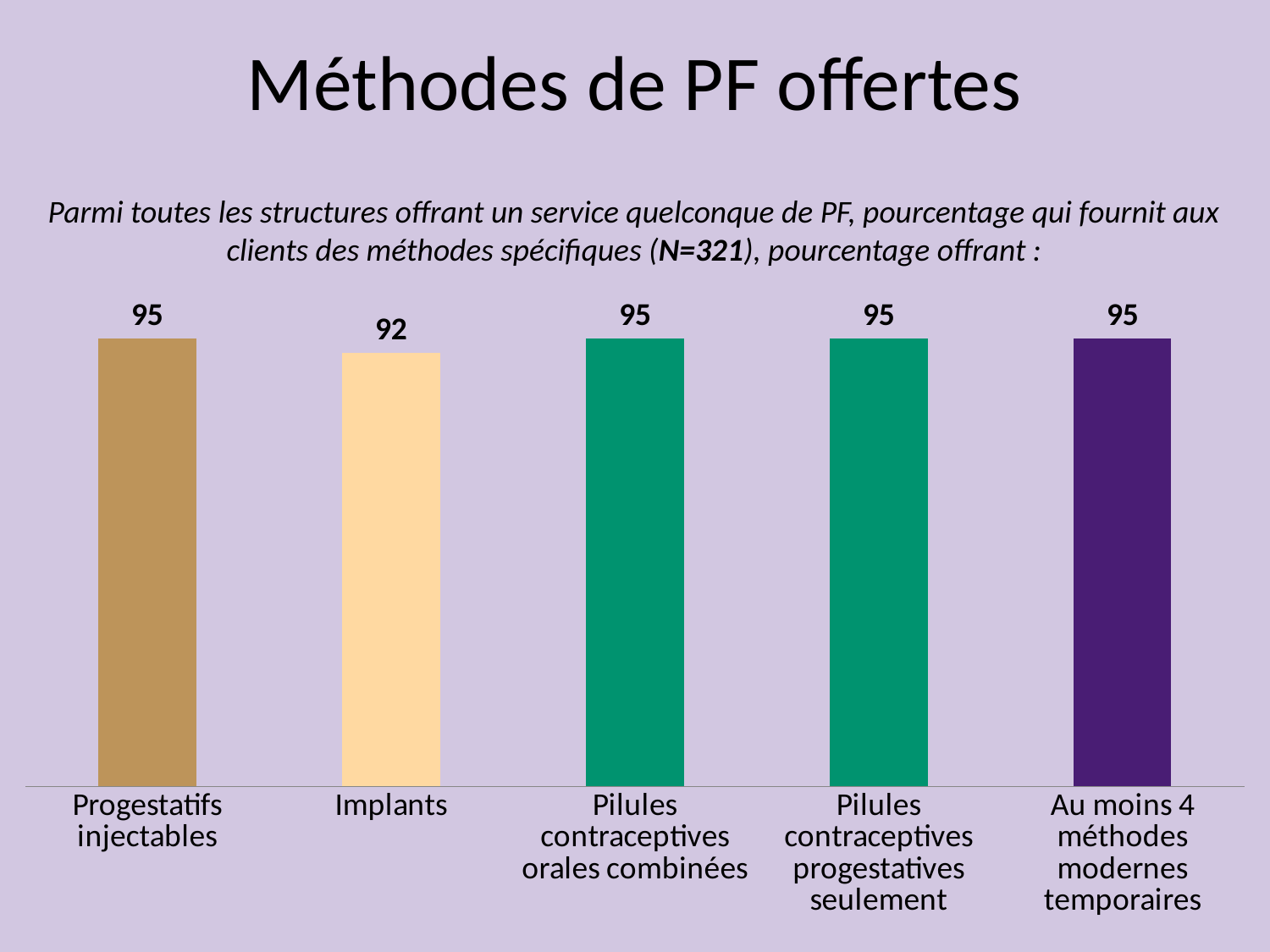

Méthodes de PF offertes
Parmi toutes les structures offrant un service quelconque de PF, pourcentage qui fournit aux clients des méthodes spécifiques (N=321), pourcentage offrant :

### Chart

| Category | Series 1 |
|---|---|
| Progestatifs injectables | 95.0 |
| Implants | 92.0 |
| Pilules contraceptives orales combinées | 95.0 |
| Pilules contraceptives progestatives seulement | 95.0 |
| Au moins 4 méthodes modernes temporaires | 95.0 |